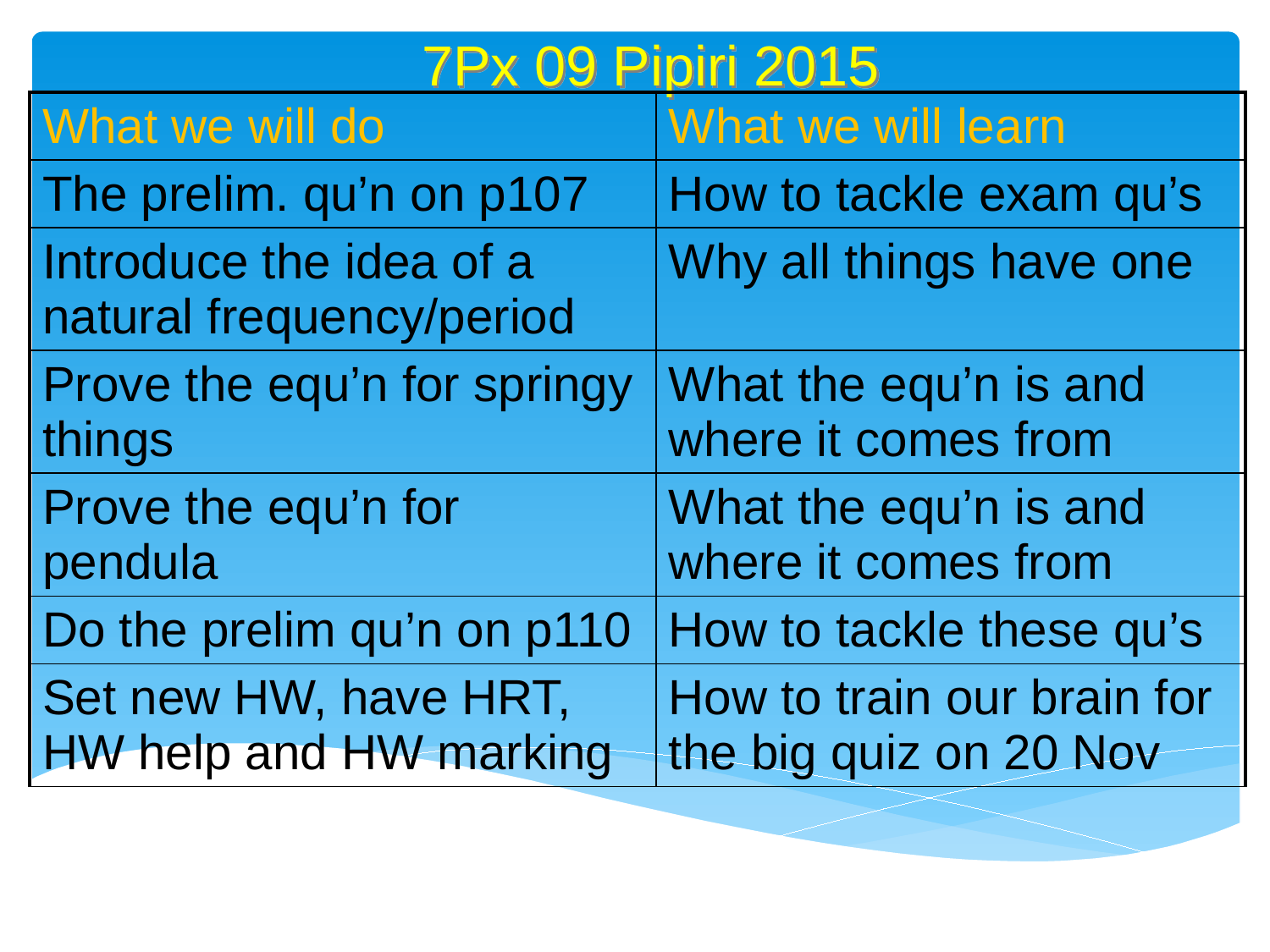

7Px 09 Pipiri 2015
| What we will do | What we will learn |
| --- | --- |
| The prelim. qu’n on p107 | How to tackle exam qu’s |
| Introduce the idea of a natural frequency/period | Why all things have one |
| Prove the equ’n for springy things | What the equ’n is and where it comes from |
| Prove the equ’n for pendula | What the equ’n is and where it comes from |
| Do the prelim qu’n on p110 | How to tackle these qu’s |
| Set new HW, have HRT, HW help and HW marking | How to train our brain for the big quiz on 20 Nov |